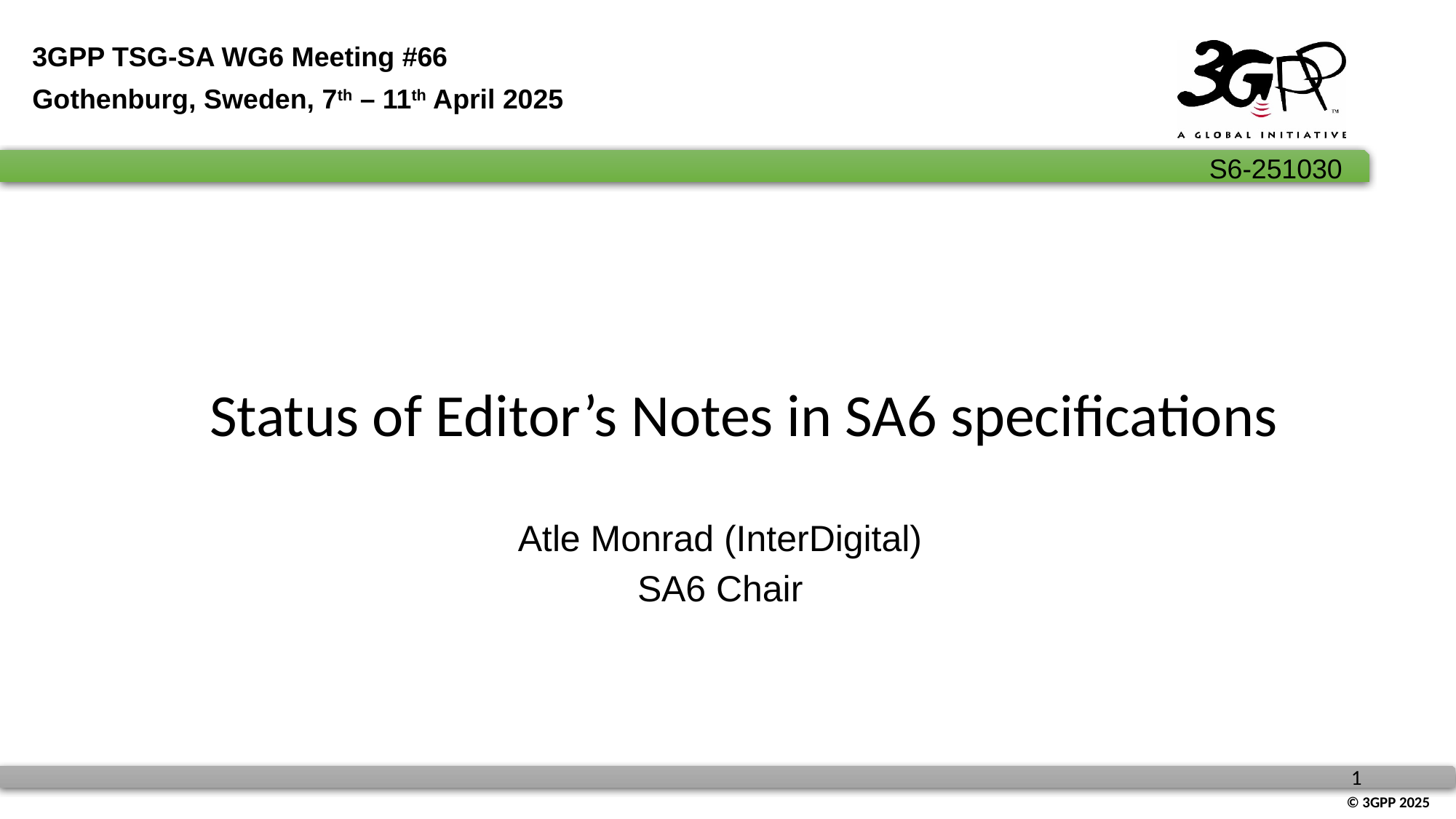

3GPP TSG-SA WG6 Meeting #66
Gothenburg, Sweden, 7th – 11th April 2025
# Status of Editor’s Notes in SA6 specifications
Atle Monrad (InterDigital)
SA6 Chair